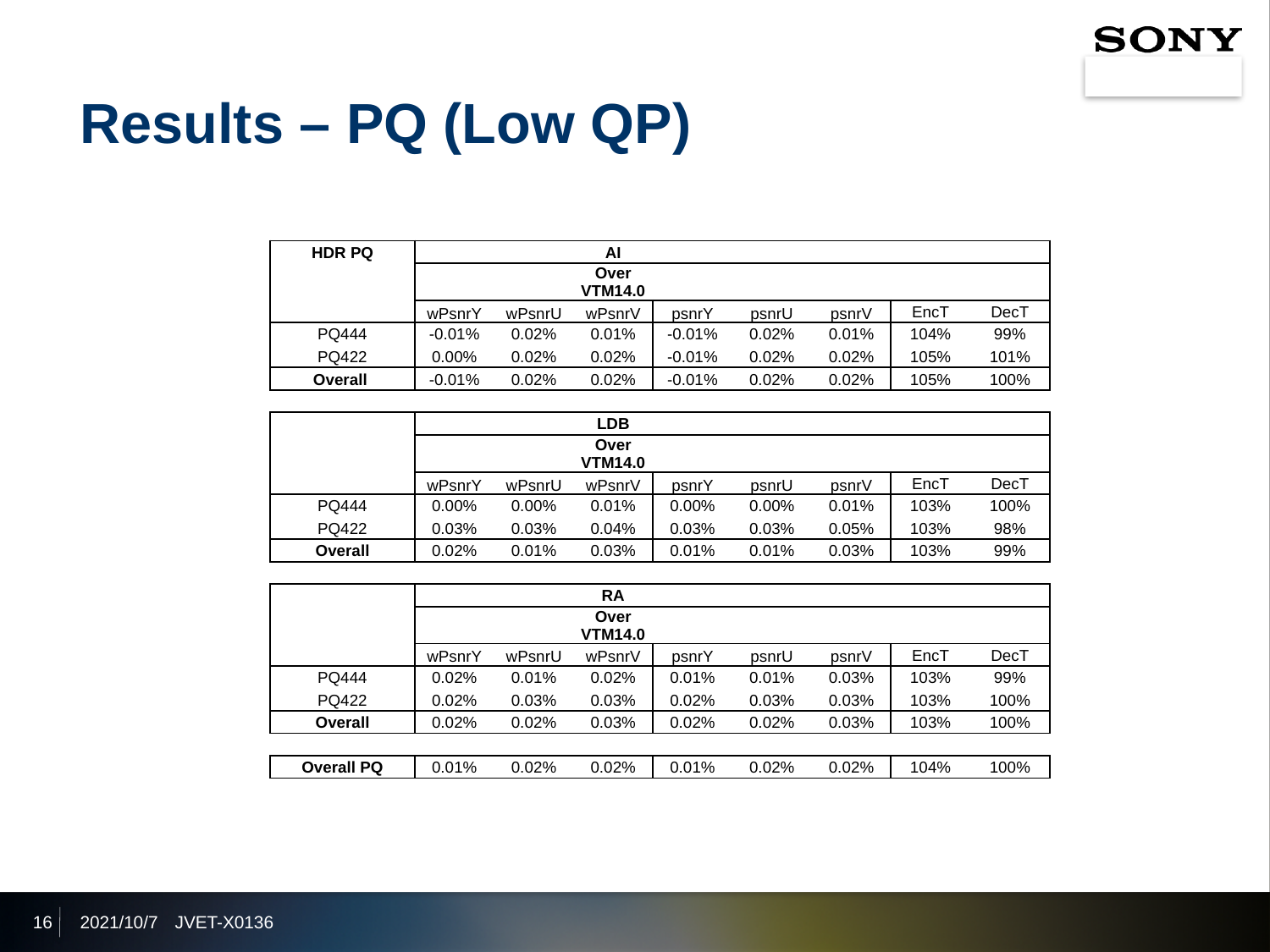

# Results – PQ (Low QP)
| HDR PQ |  |  | AI |  |  |  |  |  |
| --- | --- | --- | --- | --- | --- | --- | --- | --- |
|  |  |  | Over VTM14.0 |  |  |  |  |  |
|  | wPsnrY | wPsnrU | wPsnrV | psnrY | psnrU | psnrV | EncT | DecT |
| PQ444 | -0.01% | 0.02% | 0.01% | -0.01% | 0.02% | 0.01% | 104% | 99% |
| PQ422 | 0.00% | 0.02% | 0.02% | -0.01% | 0.02% | 0.02% | 105% | 101% |
| Overall | -0.01% | 0.02% | 0.02% | -0.01% | 0.02% | 0.02% | 105% | 100% |
|  |  |  |  |  |  |  |  |  |
|  |  |  | LDB |  |  |  |  |  |
|  |  |  | Over VTM14.0 |  |  |  |  |  |
|  | wPsnrY | wPsnrU | wPsnrV | psnrY | psnrU | psnrV | EncT | DecT |
| PQ444 | 0.00% | 0.00% | 0.01% | 0.00% | 0.00% | 0.01% | 103% | 100% |
| PQ422 | 0.03% | 0.03% | 0.04% | 0.03% | 0.03% | 0.05% | 103% | 98% |
| Overall | 0.02% | 0.01% | 0.03% | 0.01% | 0.01% | 0.03% | 103% | 99% |
|  |  |  |  |  |  |  |  |  |
|  |  |  | RA |  |  |  |  |  |
|  |  |  | Over VTM14.0 |  |  |  |  |  |
|  | wPsnrY | wPsnrU | wPsnrV | psnrY | psnrU | psnrV | EncT | DecT |
| PQ444 | 0.02% | 0.01% | 0.02% | 0.01% | 0.01% | 0.03% | 103% | 99% |
| PQ422 | 0.02% | 0.03% | 0.03% | 0.02% | 0.03% | 0.03% | 103% | 100% |
| Overall | 0.02% | 0.02% | 0.03% | 0.02% | 0.02% | 0.03% | 103% | 100% |
|  |  |  |  |  |  |  |  |  |
| Overall PQ | 0.01% | 0.02% | 0.02% | 0.01% | 0.02% | 0.02% | 104% | 100% |
16
2021/10/7
JVET-X0136